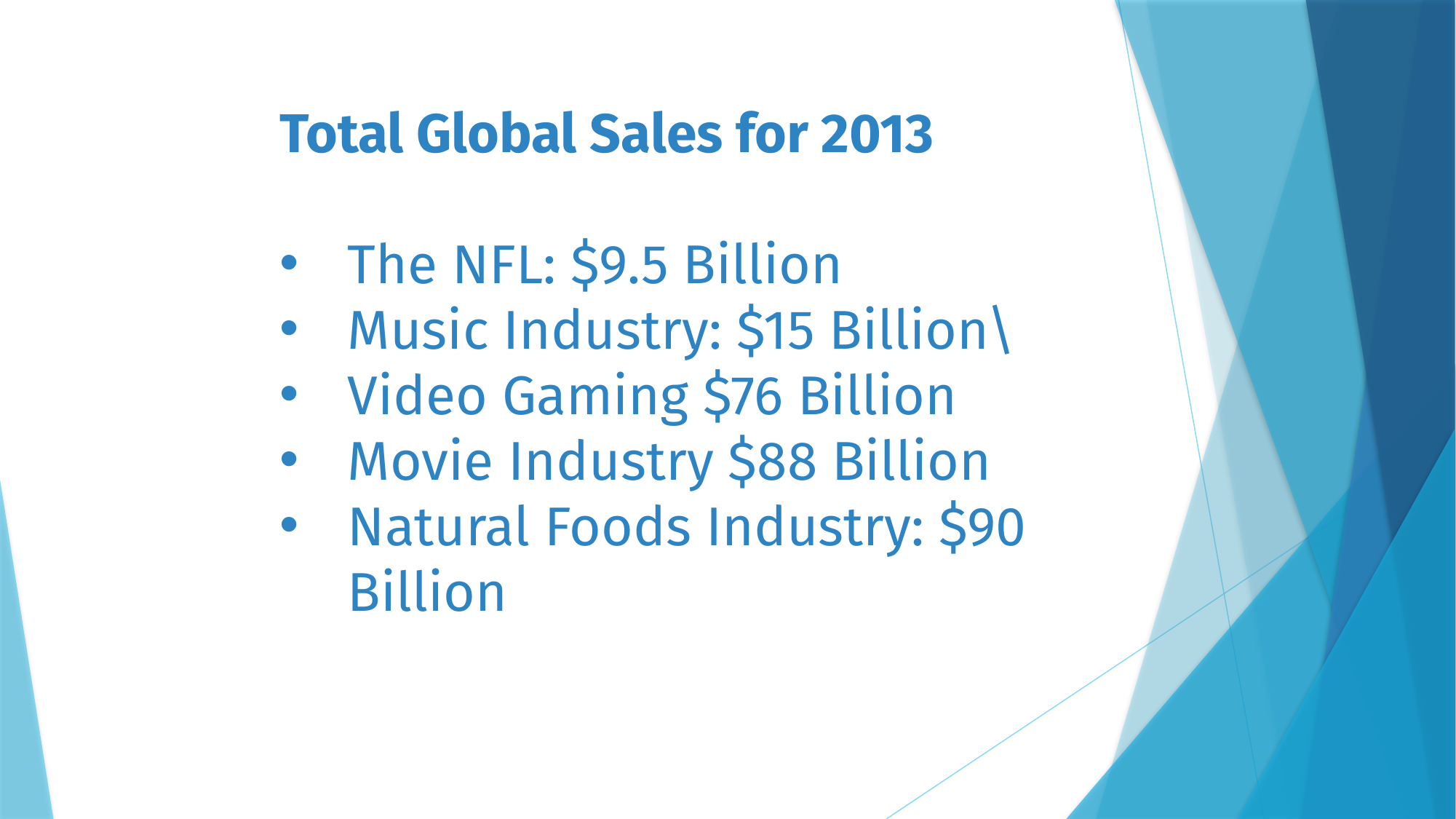

Total Global Sales for 2013

The NFL: $9.5 Billion
Music Industry: $15 Billion\
Video Gaming $76 Billion
Movie Industry $88 Billion
Natural Foods Industry: $90 Billion